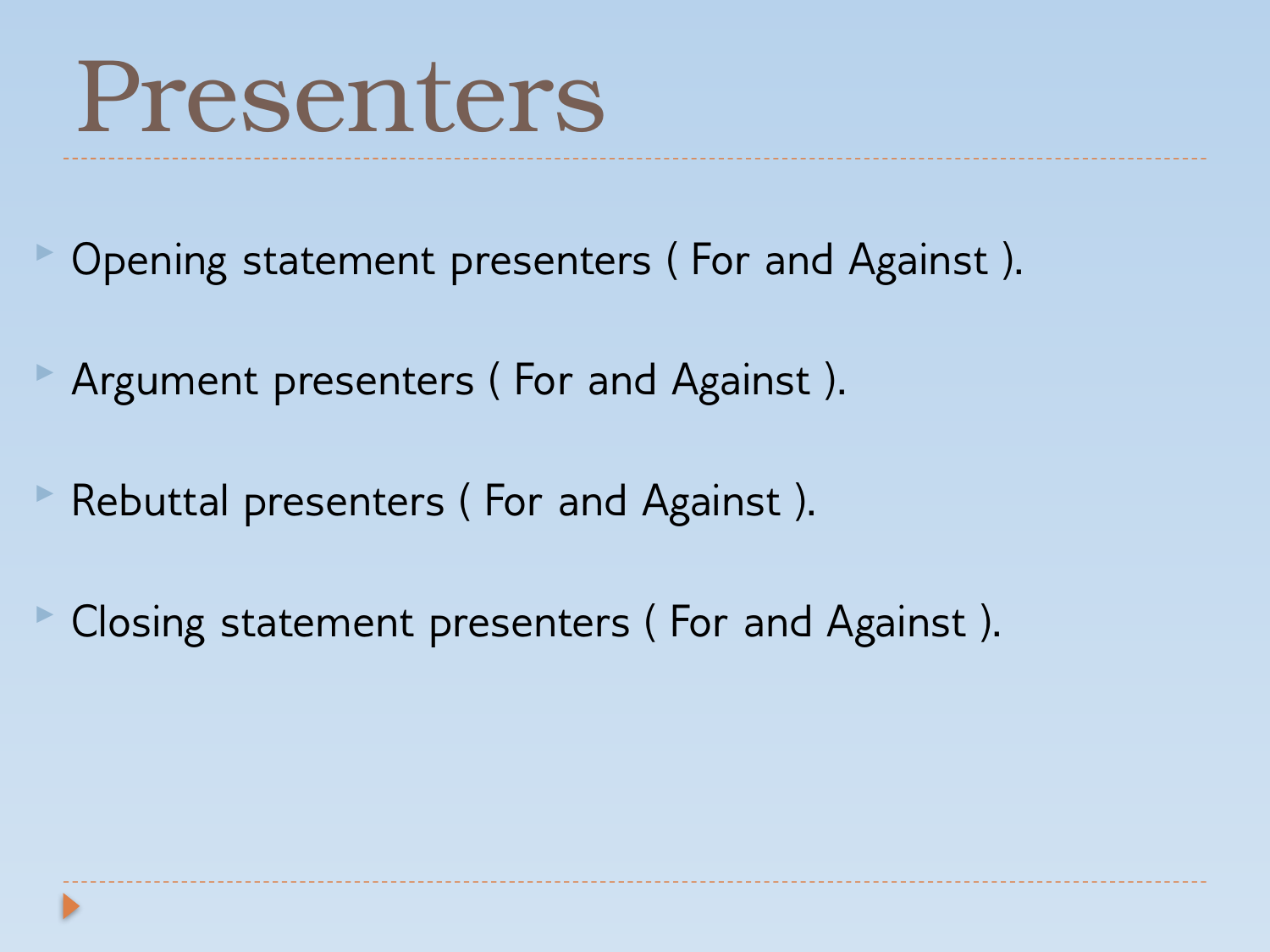

# Presenters
Opening statement presenters ( For and Against ).
Argument presenters ( For and Against ).
Rebuttal presenters ( For and Against ).
Closing statement presenters ( For and Against ).